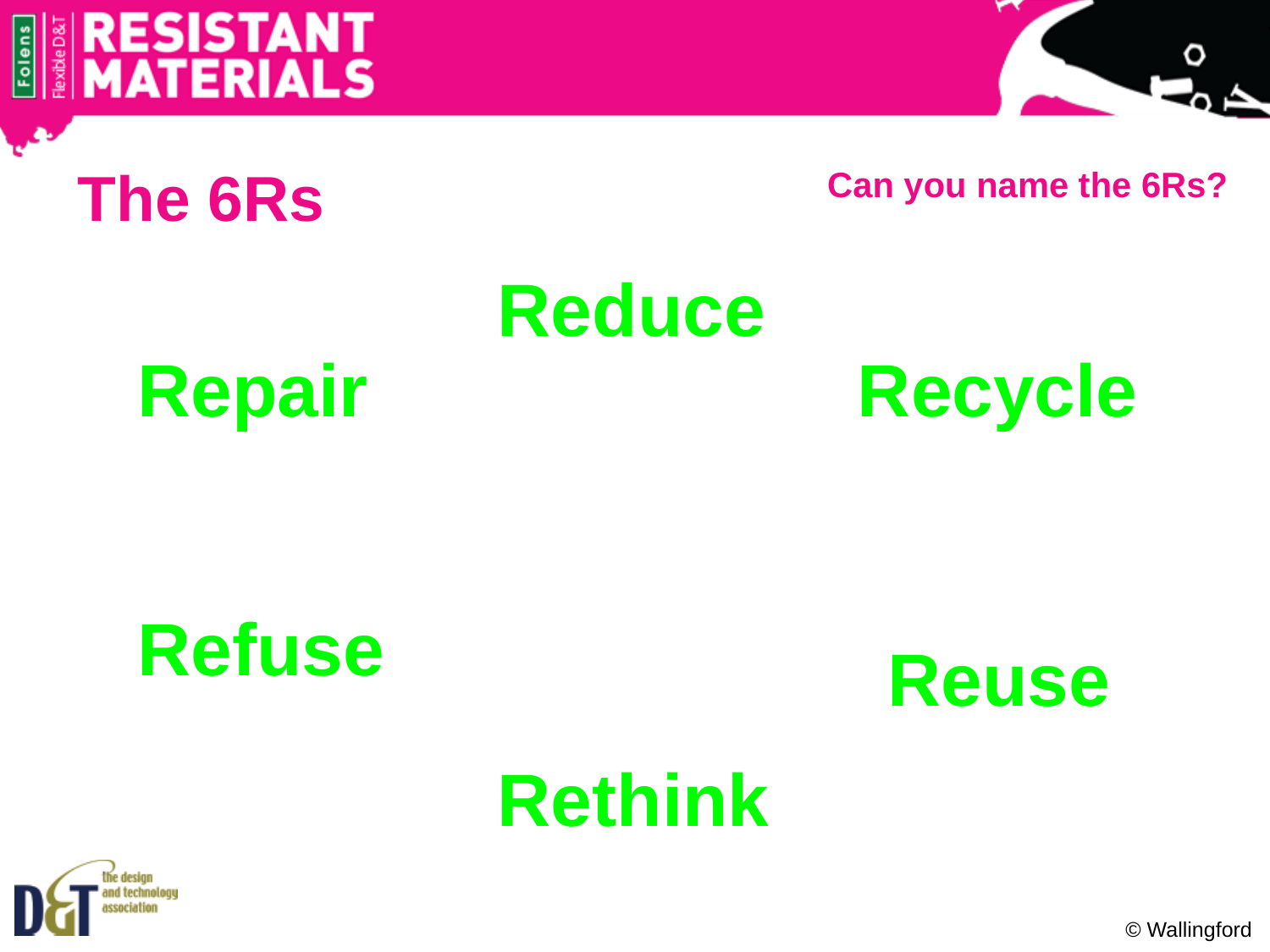

# The 6Rs
Can you name the 6Rs?
Reduce
Repair
Recycle
Refuse
Reuse
Rethink
© Wallingford